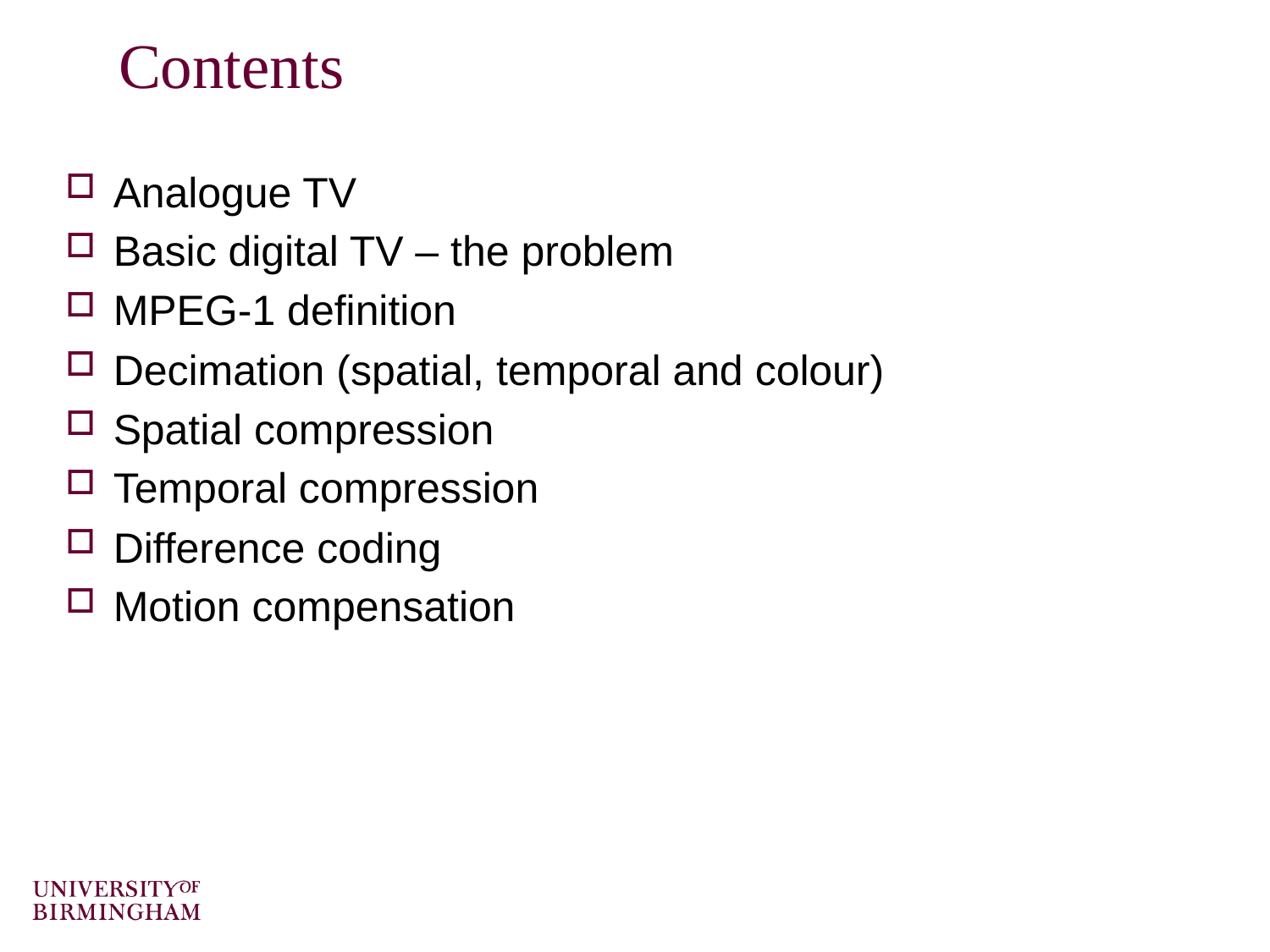

# Contents
Analogue TV
Basic digital TV – the problem
MPEG-1 definition
Decimation (spatial, temporal and colour)
Spatial compression
Temporal compression
Difference coding
Motion compensation